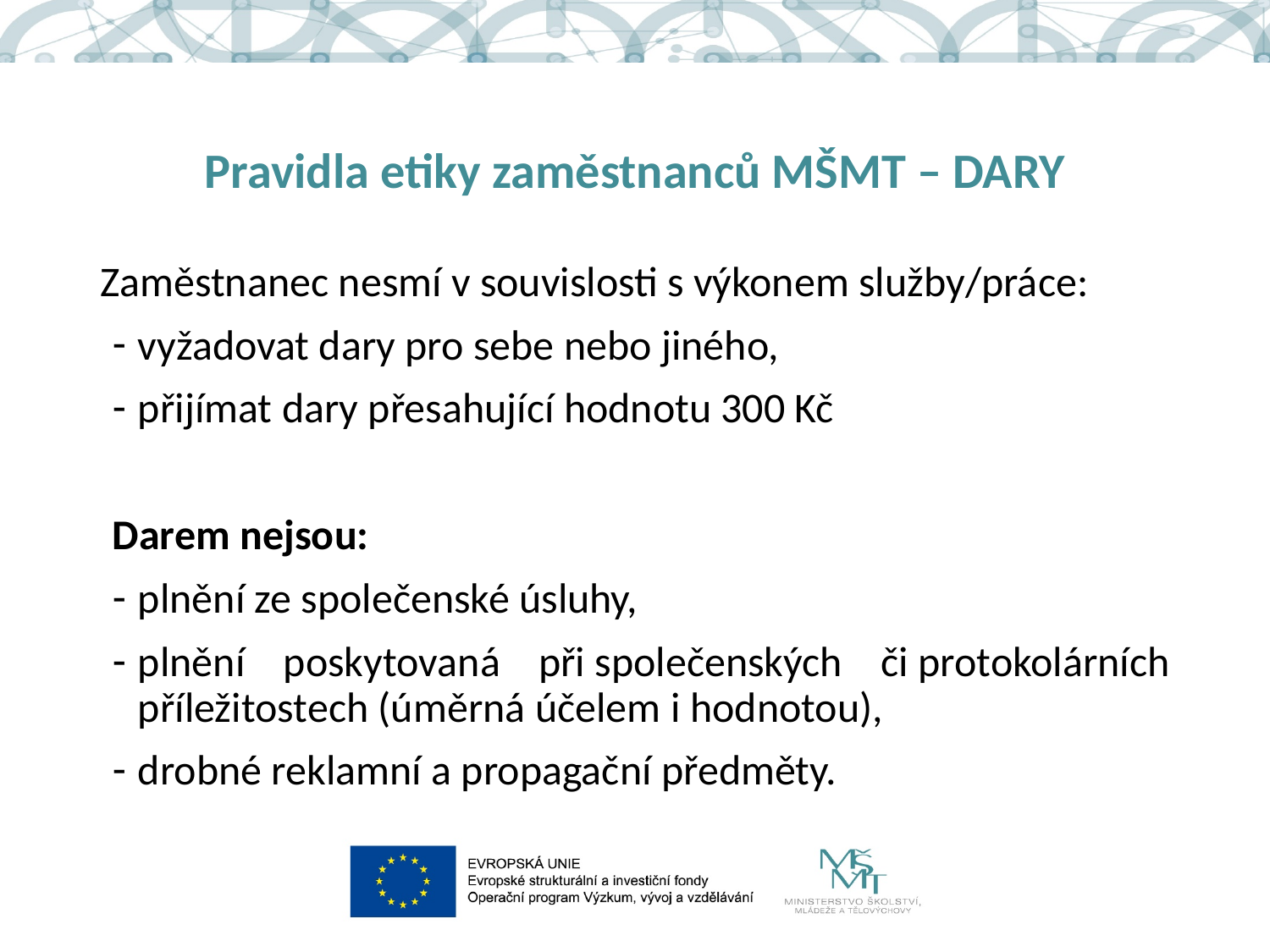

# Pravidla etiky zaměstnanců MŠMT – DARY
Zaměstnanec nesmí v souvislosti s výkonem služby/práce:
vyžadovat dary pro sebe nebo jiného,
přijímat dary přesahující hodnotu 300 Kč

Darem nejsou:
plnění ze společenské úsluhy,
plnění poskytovaná při společenských či protokolárních příležitostech (úměrná účelem i hodnotou),
drobné reklamní a propagační předměty.